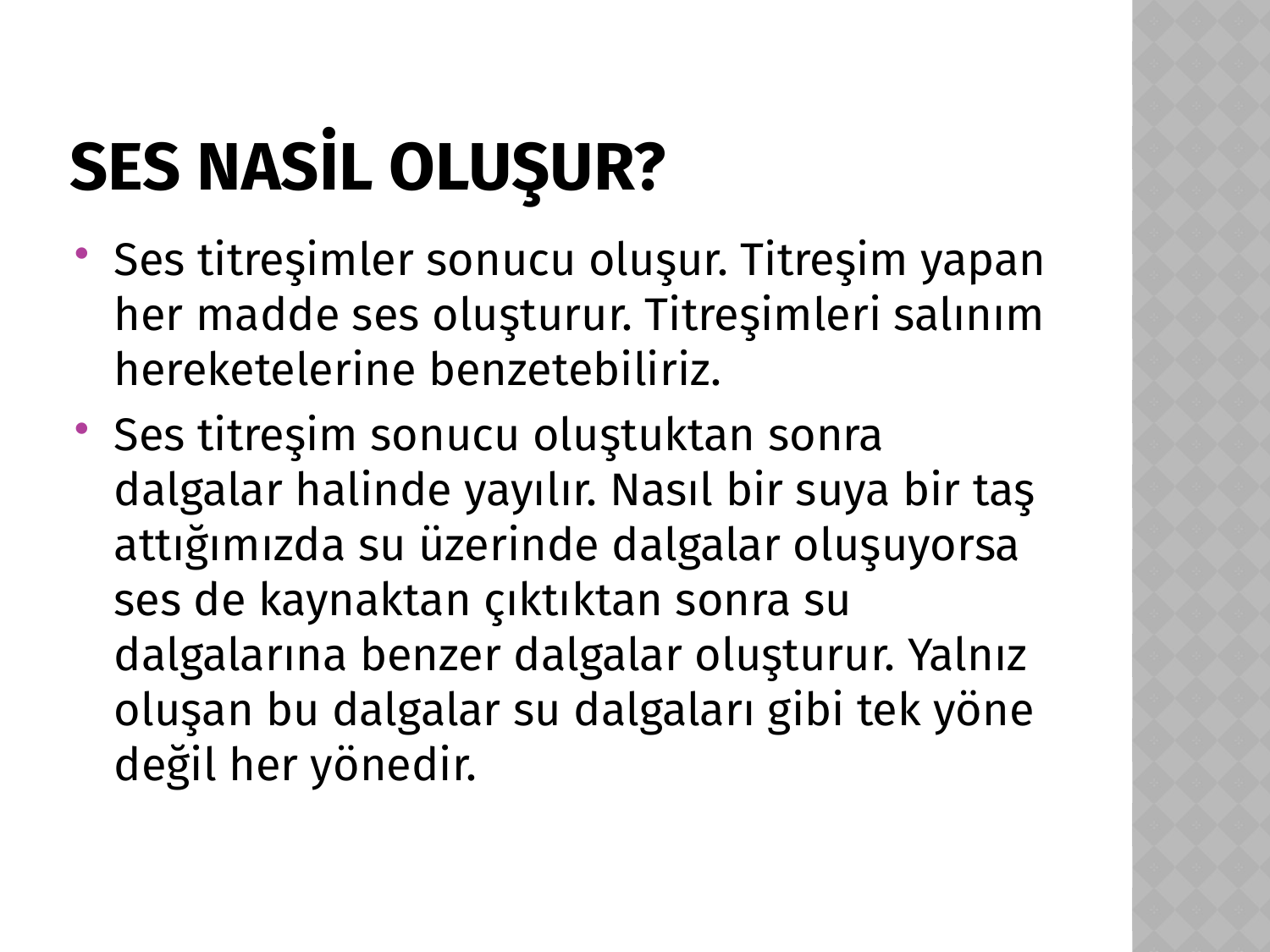

# Ses nasil oluşur?
Ses titreşimler sonucu oluşur. Titreşim yapan her madde ses oluşturur. Titreşimleri salınım hereketelerine benzetebiliriz.
Ses titreşim sonucu oluştuktan sonra dalgalar halinde yayılır. Nasıl bir suya bir taş attığımızda su üzerinde dalgalar oluşuyorsa ses de kaynaktan çıktıktan sonra su dalgalarına benzer dalgalar oluşturur. Yalnız oluşan bu dalgalar su dalgaları gibi tek yöne değil her yönedir.